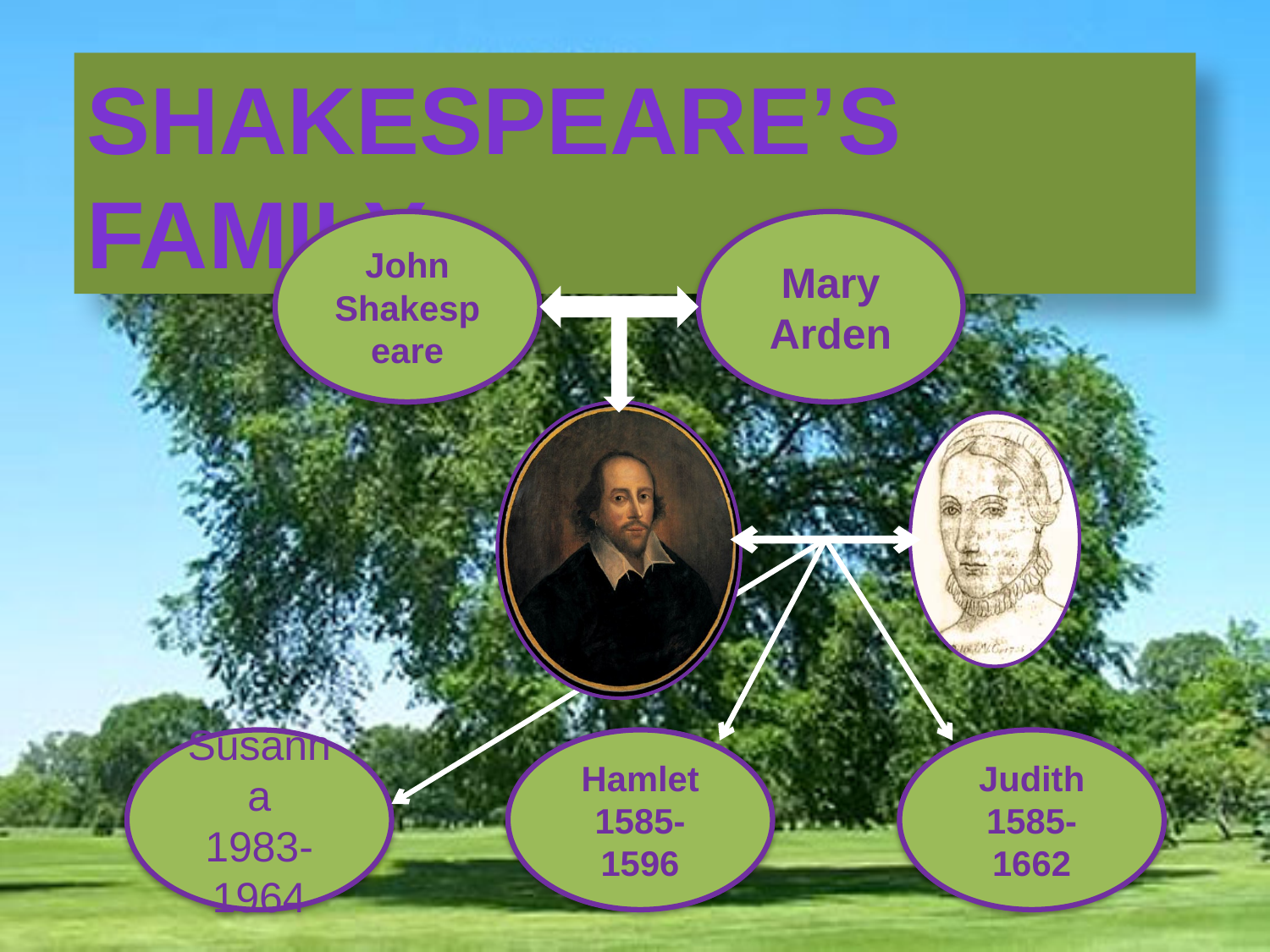

Shakespeare’s Family
John
Shakespeare
Mary Arden

Susanna
1983-1964
Hamlet
1585-1596
Judith
1585-1662